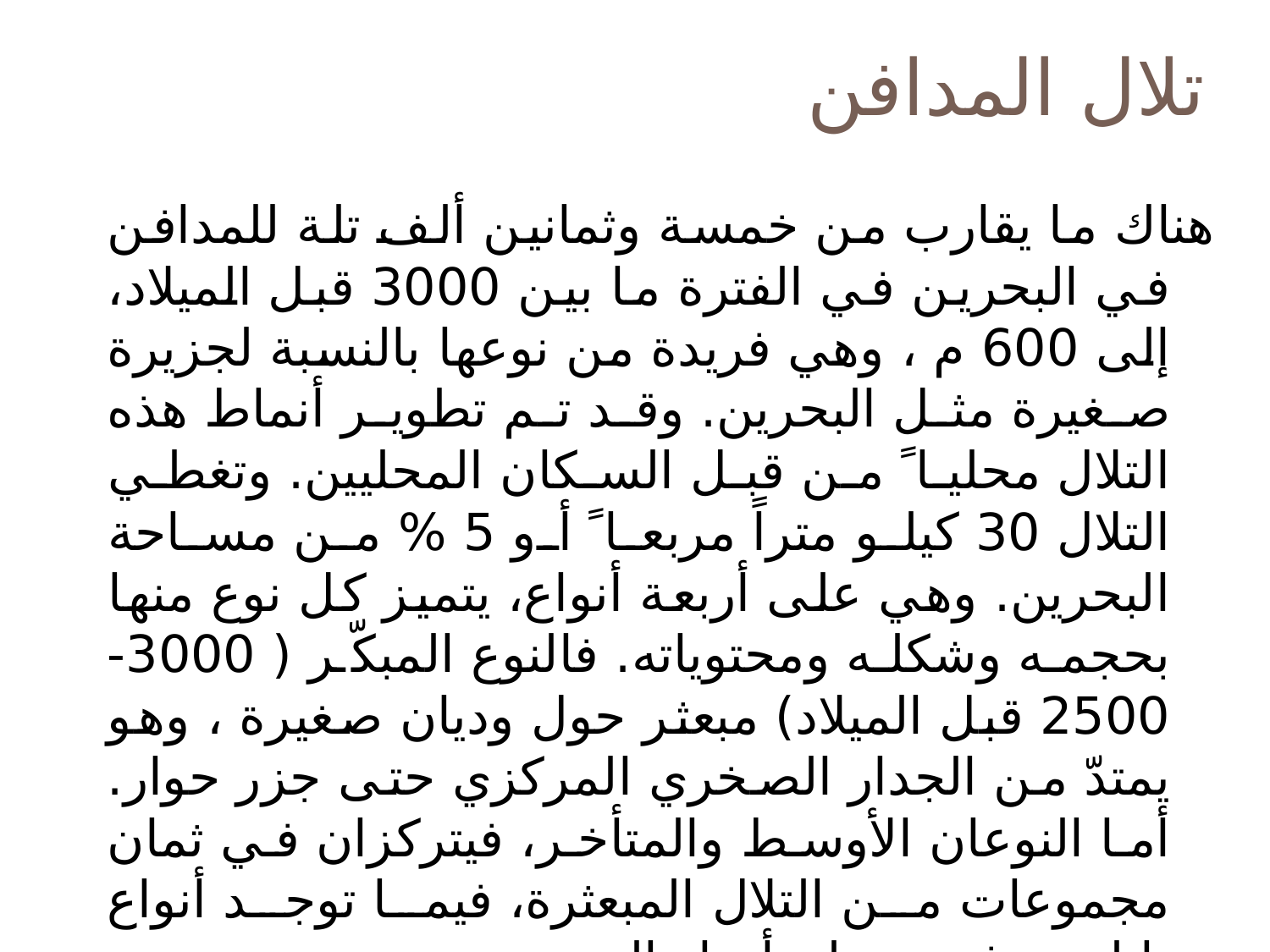

تلال المدافن
هناك ما يقارب من خمسة وثمانين ألف تلة للمدافن في البحرين في الفترة ما بين 3000 قبل الميلاد، إلى 600 م ، وهي فريدة من نوعها بالنسبة لجزيرة صغيرة مثل البحرين. وقد تم تطوير أنماط هذه التلال محليا ً من قبل السكان المحليين. وتغطي التلال 30 كيلو متراً مربعا ً أو 5 % من مساحة البحرين. وهي على أربعة أنواع، يتميز كل نوع منها بحجمه وشكله ومحتوياته. فالنوع المبكّر ( 3000-2500 قبل الميلاد) مبعثر حول وديان صغيرة ، وهو يمتدّ من الجدار الصخري المركزي حتى جزر حوار. أما النوعان الأوسط والمتأخر، فيتركزان في ثمان مجموعات من التلال المبعثرة، فيما توجد أنواع تايلوس في معظم أنحاء البحرين.